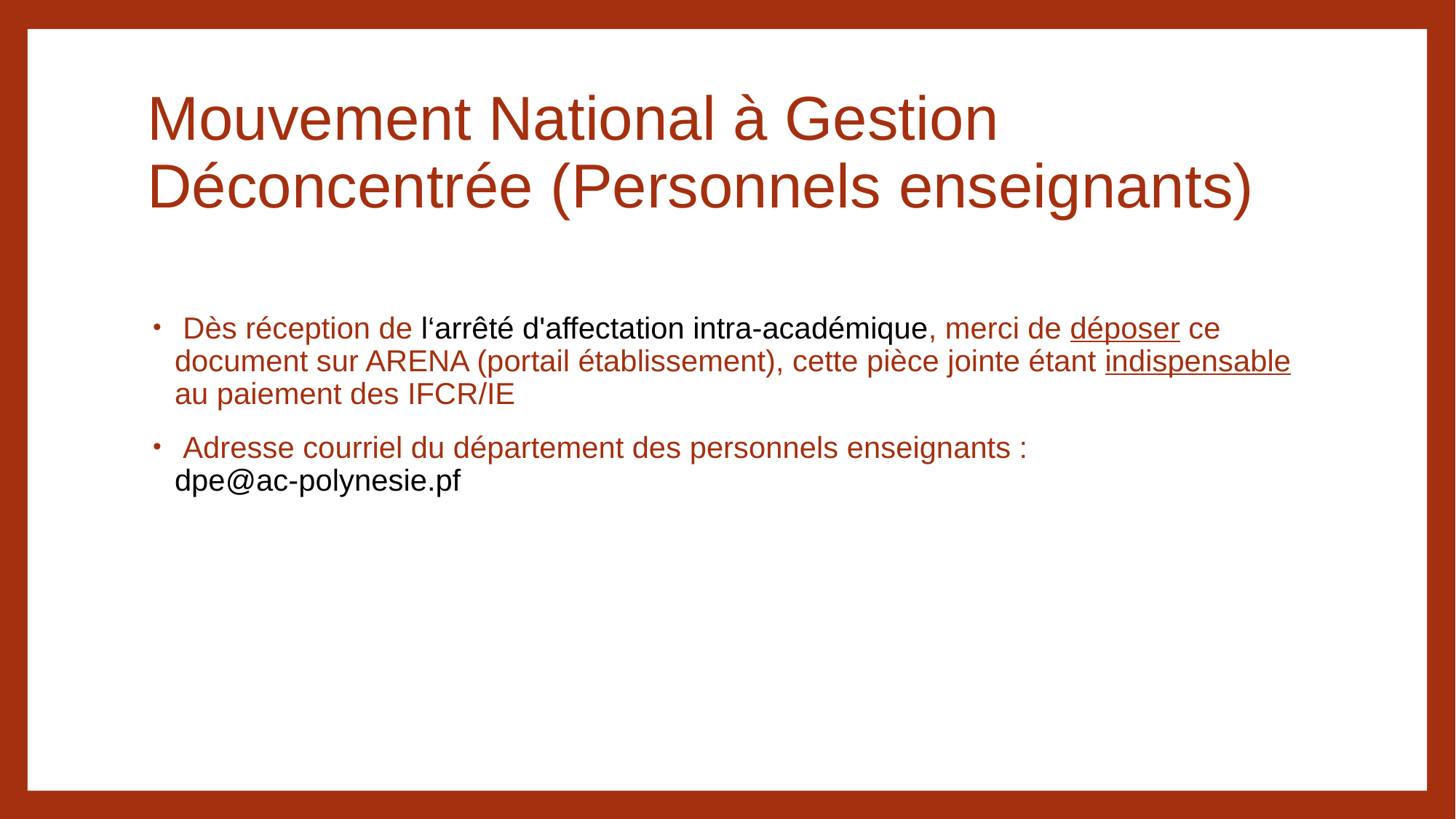

# Mouvement National à Gestion Déconcentrée (Personnels enseignants)

 Dès réception de l‘arrêté d'affectation intra-académique, merci de déposer ce document sur ARENA (portail établissement), cette pièce jointe étant indispensable au paiement des IFCR/IE
 Adresse courriel du département des personnels enseignants :
dpe@ac-polynesie.pf